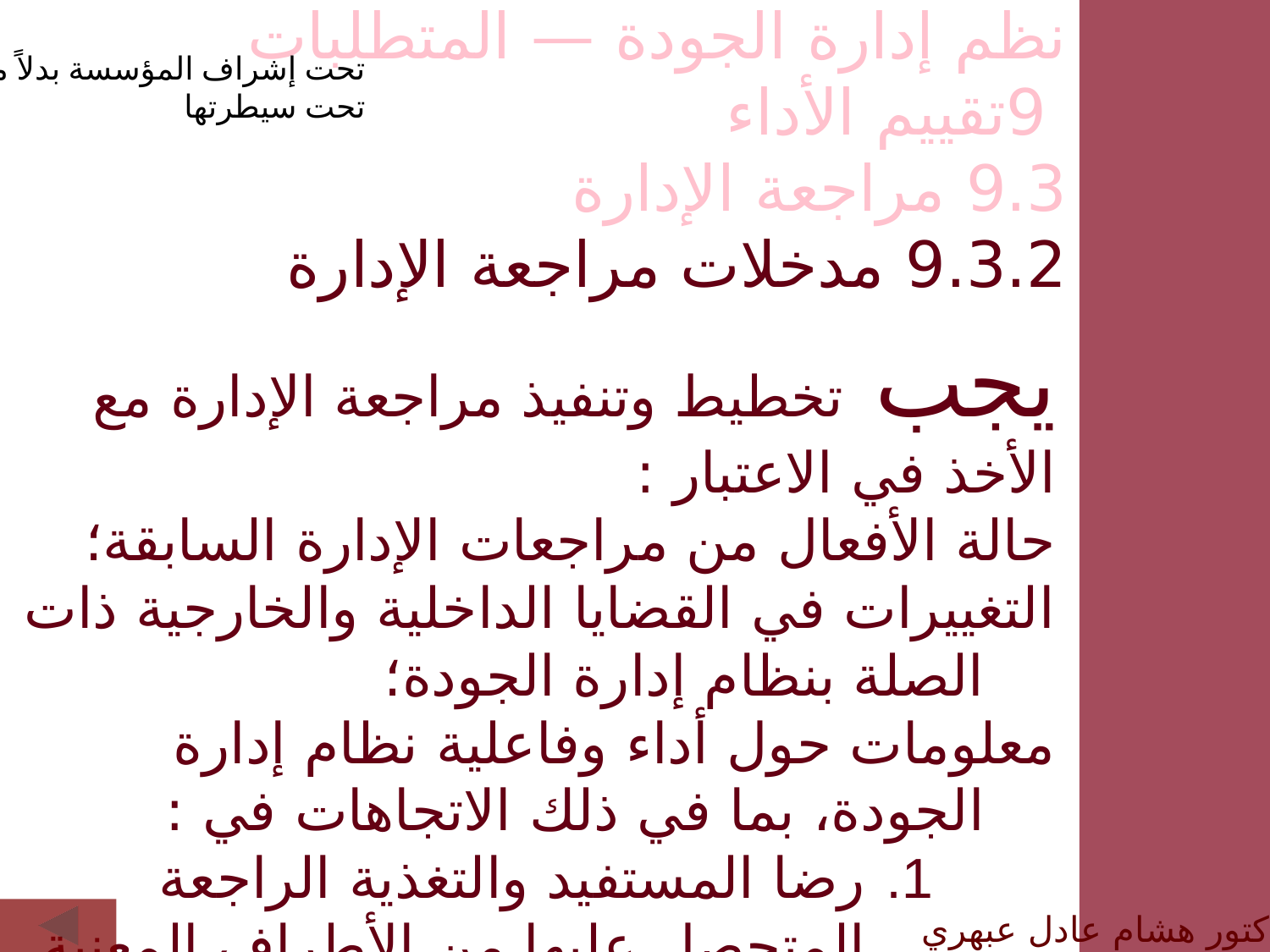

نظم إدارة الجودة — المتطلبات
 9تقييم الأداء
9.3 مراجعة الإدارة
9.3.2 مدخلات مراجعة الإدارة
تحت إشراف المؤسسة بدلاً من
تحت سيطرتها
يجب تخطيط وتنفيذ مراجعة الإدارة مع الأخذ في الاعتبار :
حالة الأفعال من مراجعات الإدارة السابقة؛
التغييرات في القضايا الداخلية والخارجية ذات الصلة بنظام إدارة الجودة؛
معلومات حول أداء وفاعلية نظام إدارة الجودة، بما في ذلك الاتجاهات في :
رضا المستفيد والتغذية الراجعة المتحصل عليها من الأطراف المعنية ذات العلاقة؛

الدكتور هشام عادل عبهري